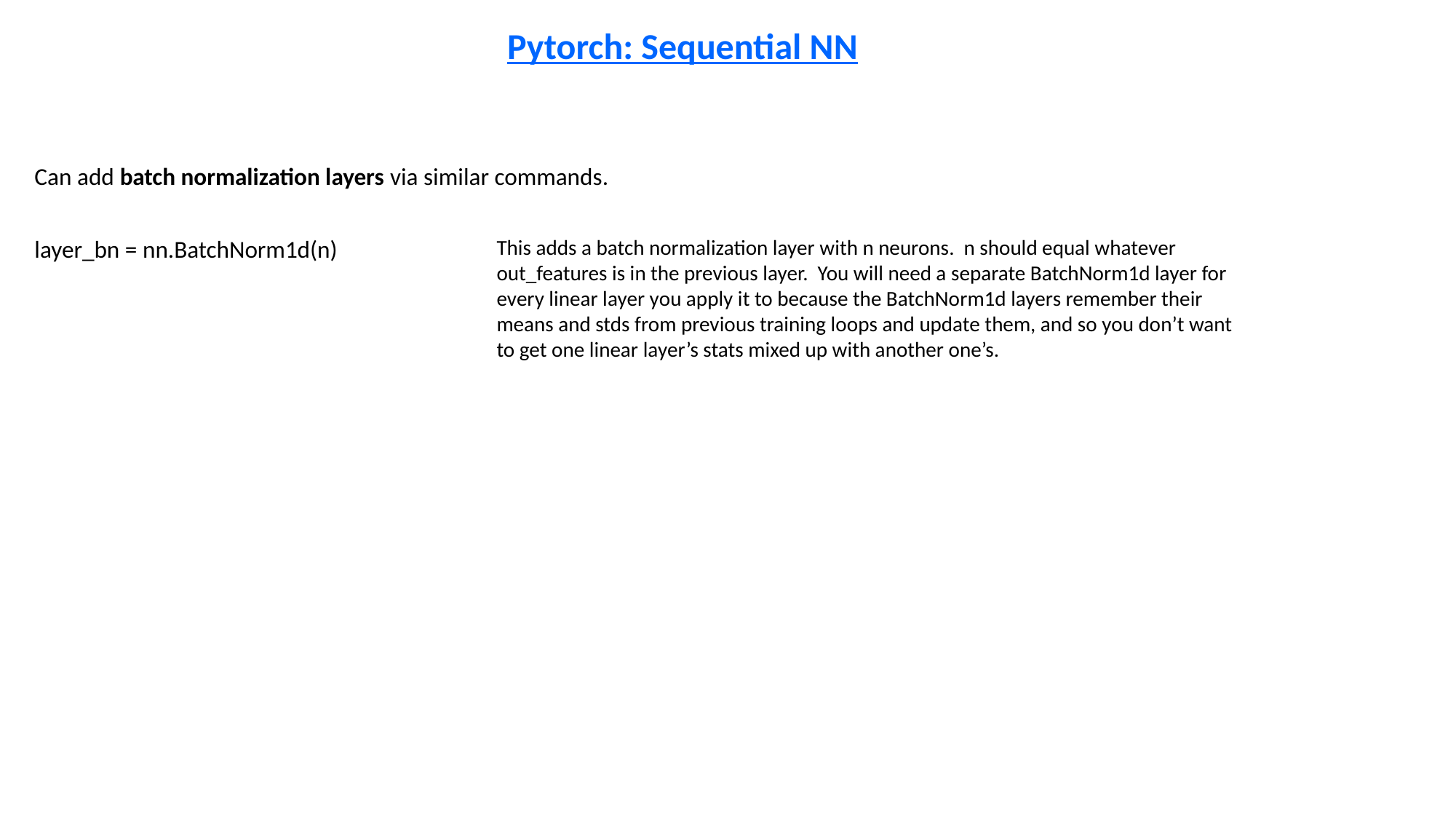

Pytorch: Sequential NN
Can add batch normalization layers via similar commands.
layer_bn = nn.BatchNorm1d(n)
This adds a batch normalization layer with n neurons.  n should equal whatever out_features is in the previous layer.  You will need a separate BatchNorm1d layer for every linear layer you apply it to because the BatchNorm1d layers remember their means and stds from previous training loops and update them, and so you don’t want to get one linear layer’s stats mixed up with another one’s.